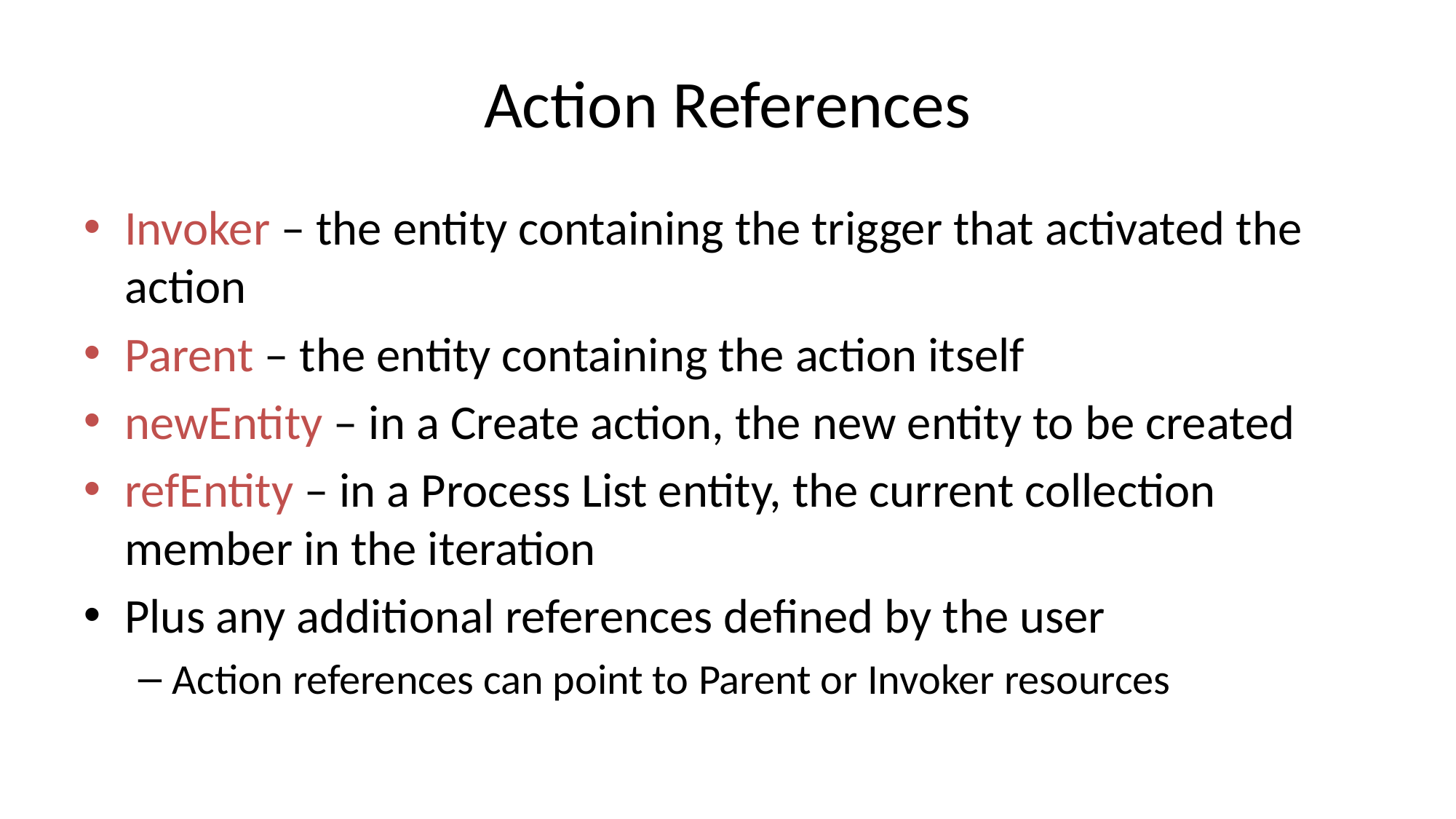

# Action References
Invoker – the entity containing the trigger that activated the action
Parent – the entity containing the action itself
newEntity – in a Create action, the new entity to be created
refEntity – in a Process List entity, the current collection member in the iteration
Plus any additional references defined by the user
Action references can point to Parent or Invoker resources